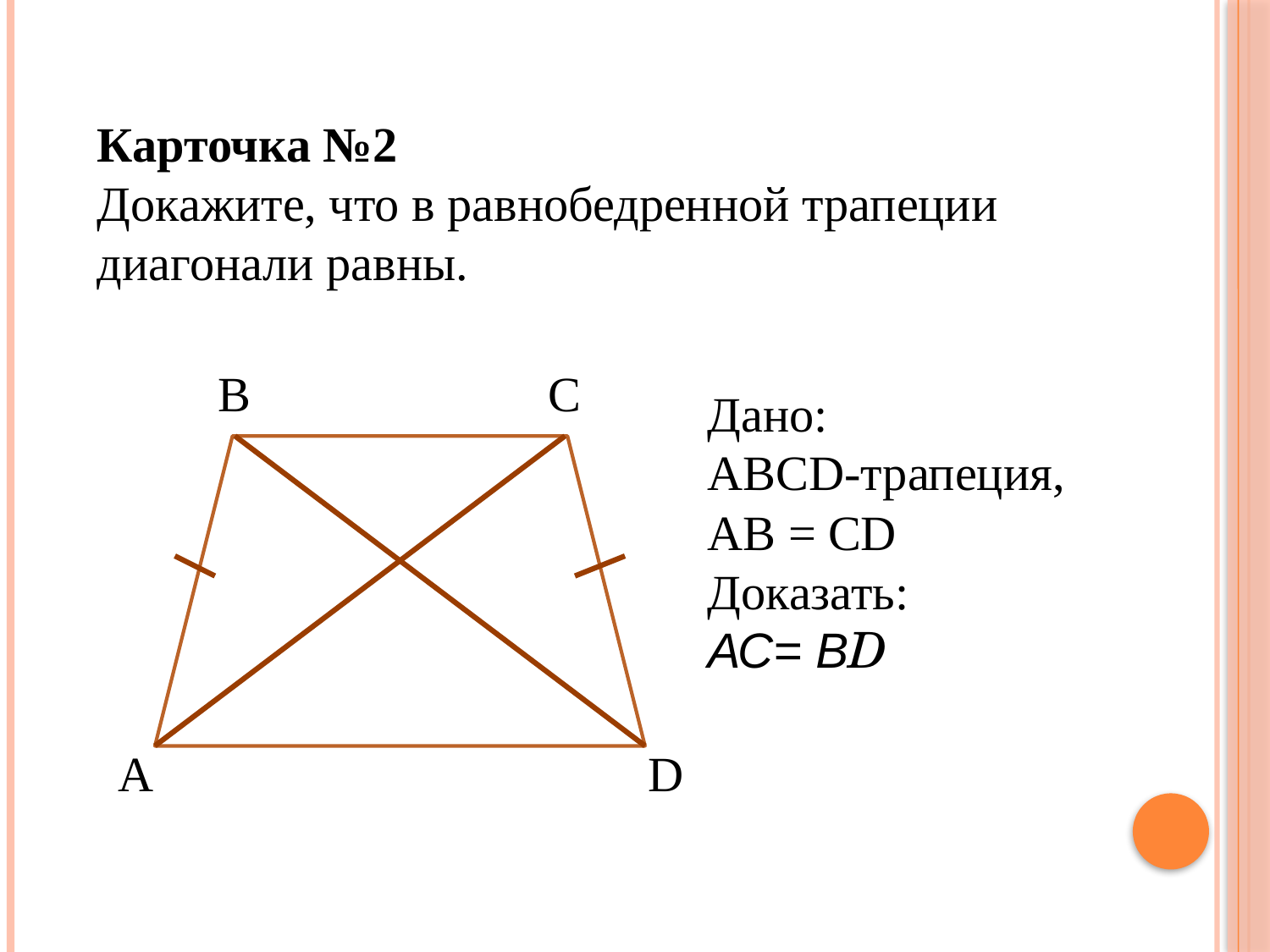

Карточка №2
Докажите, что в равнобедренной трапеции диагонали равны.
В
С
А
D
Дано:
АВСD-трапеция,
AB = CD
Доказать:
АС= ВD